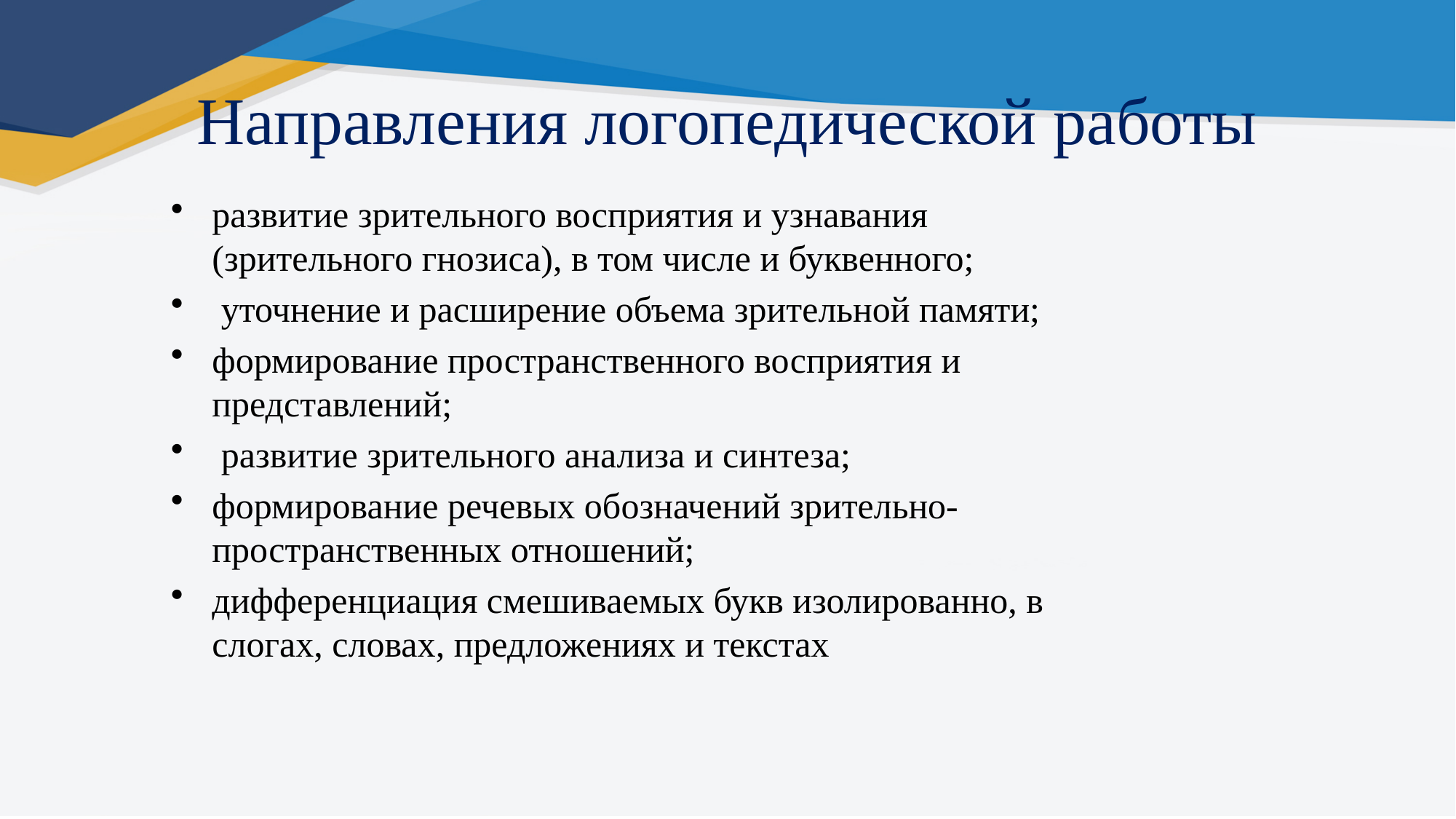

# Направления логопедической работы
развитие зрительного восприятия и узнавания (зрительного гнозиса), в том числе и буквенного;
 уточнение и расширение объема зрительной памяти;
формирование пространственного восприятия и представлений;
 развитие зрительного анализа и синтеза;
формирование речевых обозначений зрительно-пространственных отношений;
дифференциация смешиваемых букв изолированно, в слогах, словах, предложениях и текстах